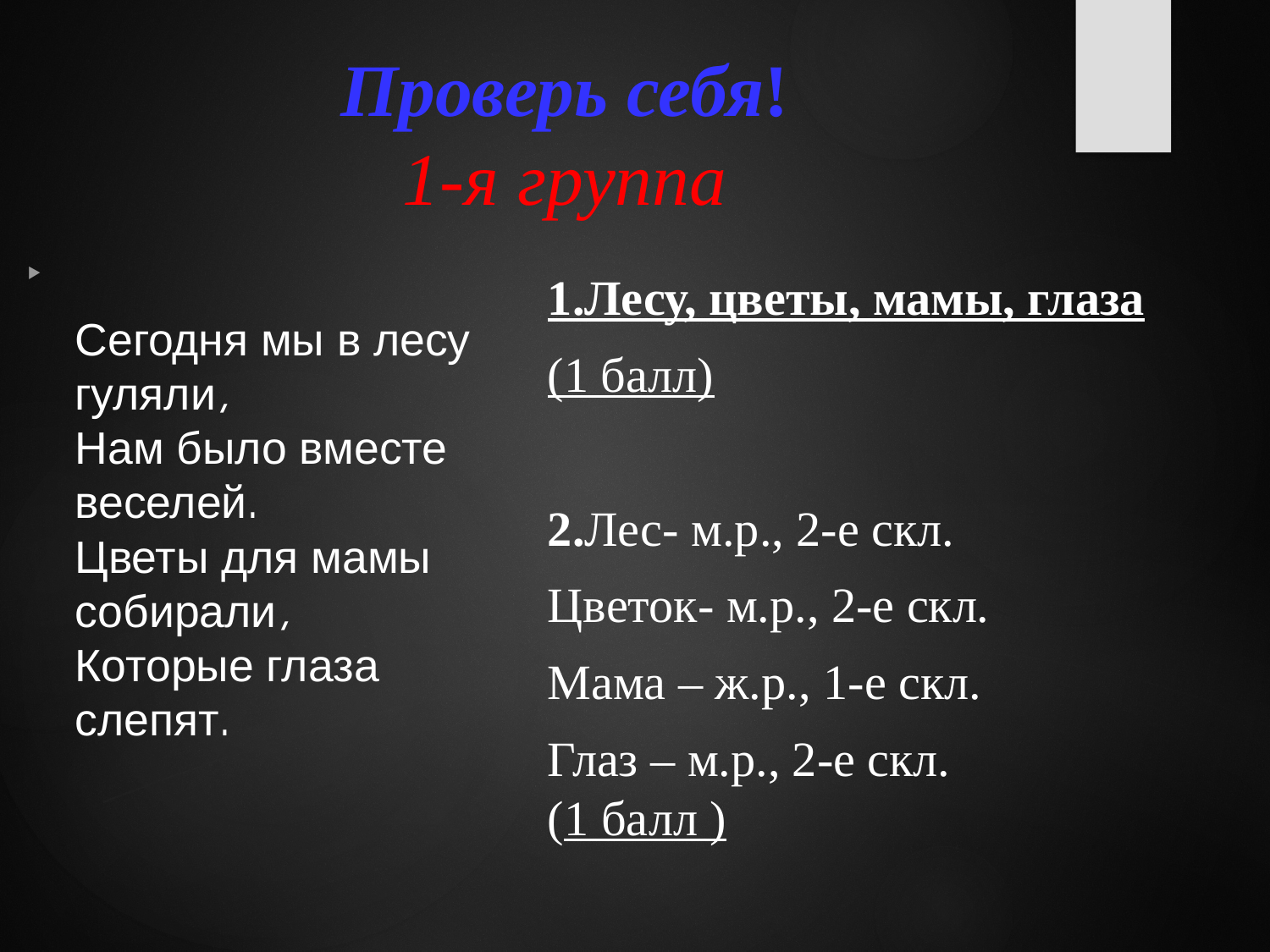

# Проверь себя! 1-я группа
Сегодня мы в лесу гуляли,
Нам было вместе веселей.
Цветы для мамы собирали,
Которые глаза слепят.

1.Лесу, цветы, мамы, глаза
(1 балл)

2.Лес- м.р., 2-е скл.
Цветок- м.р., 2-е скл.
Мама – ж.р., 1-е скл.
Глаз – м.р., 2-е скл.
(1 балл )